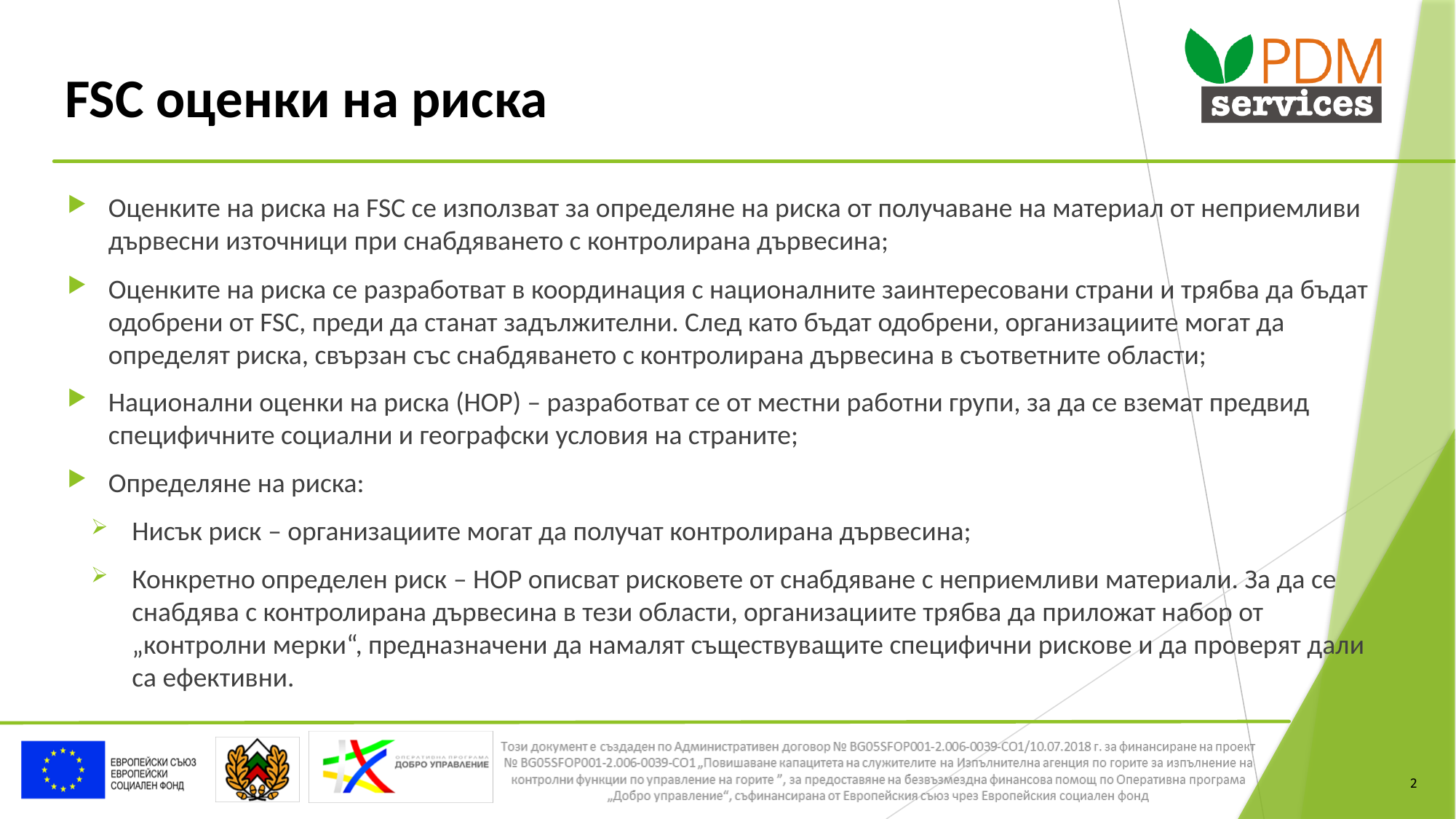

# FSC оценки на риска
Оценките на риска на FSC се използват за определяне на риска от получаване на материал от неприемливи дървесни източници при снабдяването с контролирана дървесина;
Оценките на риска се разработват в координация с националните заинтересовани страни и трябва да бъдат одобрени от FSC, преди да станат задължителни. След като бъдат одобрени, организациите могат да определят риска, свързан със снабдяването с контролирана дървесина в съответните области;
Национални оценки на риска (НОР) – разработват се от местни работни групи, за да се вземат предвид специфичните социални и географски условия на страните;
Определяне на риска:
Нисък риск – организациите могат да получат контролирана дървесина;
Конкретно определен риск – НОР описват рисковете от снабдяване с неприемливи материали. За да се снабдява с контролирана дървесина в тези области, организациите трябва да приложат набор от „контролни мерки“, предназначени да намалят съществуващите специфични рискове и да проверят дали са ефективни.
2